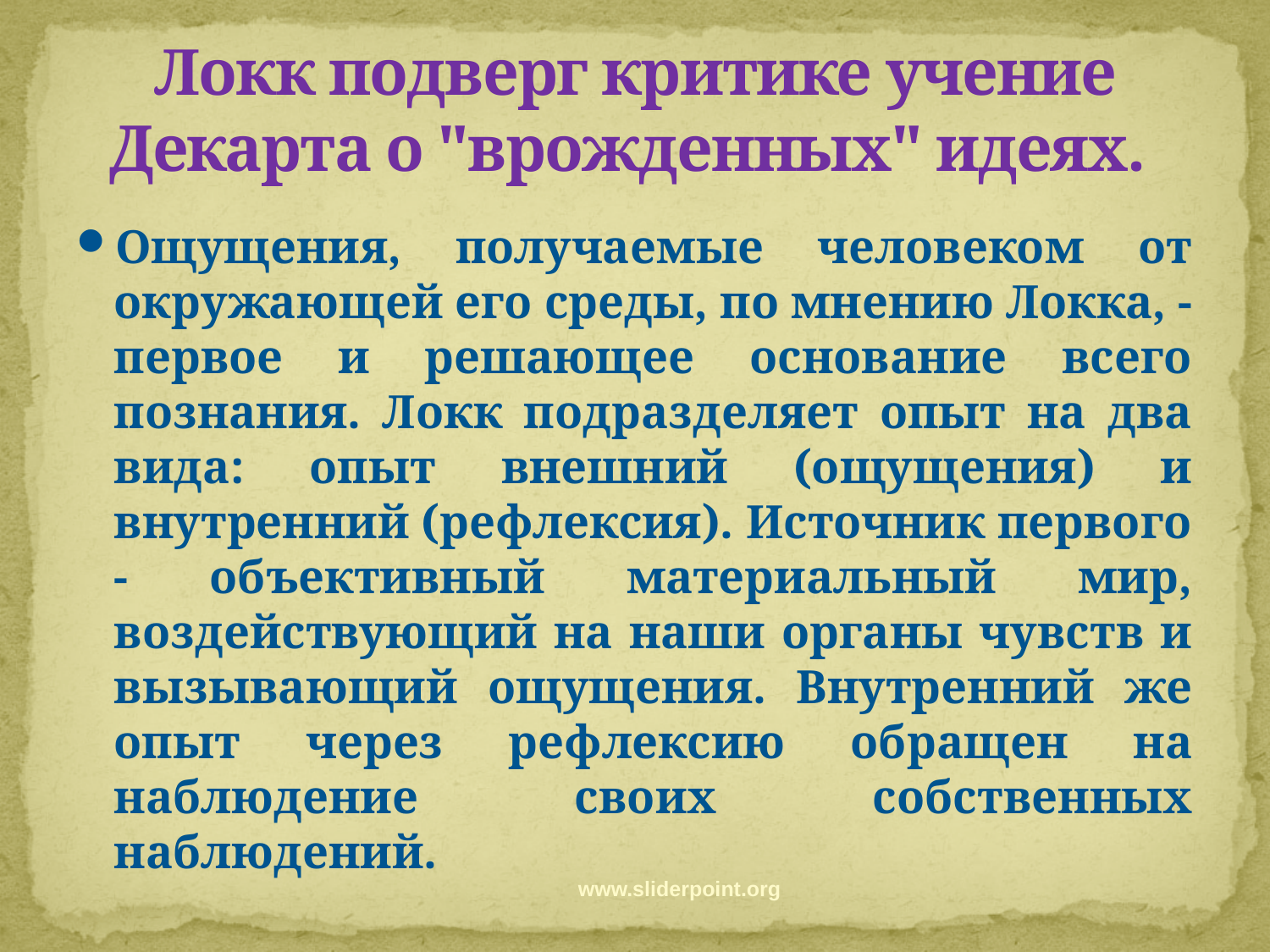

# Локк подверг критике учение Декарта о "врожденных" идеях.
Ощущения, получаемые человеком от окружающей его среды, по мнению Локка, - первое и решающее основание всего познания. Локк подразделяет опыт на два вида: опыт внешний (ощущения) и внутренний (рефлексия). Источник первого - объективный материальный мир, воздействующий на наши органы чувств и вызывающий ощущения. Внутренний же опыт через рефлексию обращен на наблюдение своих собственных наблюдений.

www.sliderpoint.org